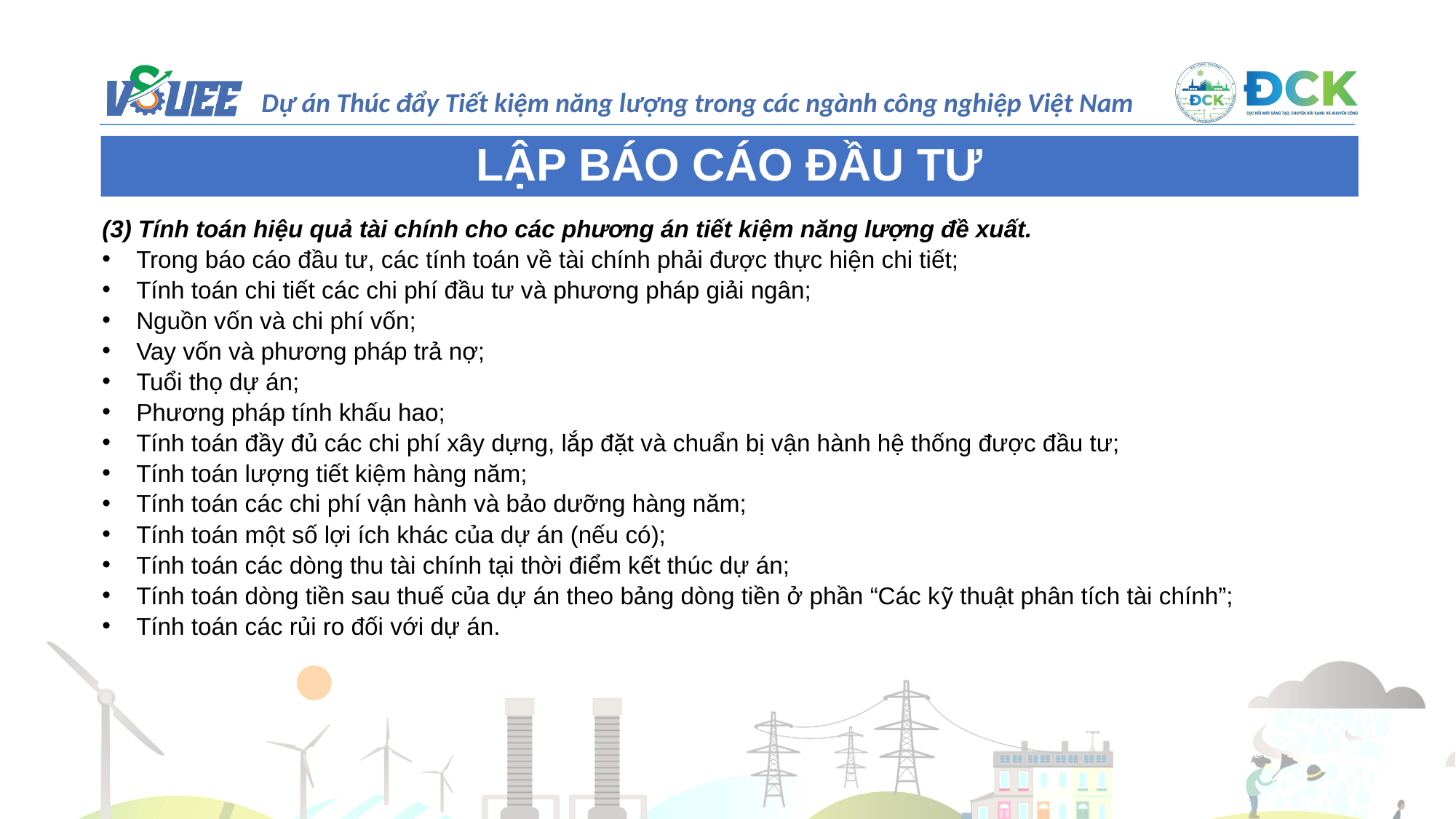

LẬP BÁO CÁO ĐẦU TƯ
(3) Tính toán hiệu quả tài chính cho các phương án tiết kiệm năng lượng đề xuất.
Trong báo cáo đầu tư, các tính toán về tài chính phải được thực hiện chi tiết;
Tính toán chi tiết các chi phí đầu tư và phương pháp giải ngân;
Nguồn vốn và chi phí vốn;
Vay vốn và phương pháp trả nợ;
Tuổi thọ dự án;
Phương pháp tính khấu hao;
Tính toán đầy đủ các chi phí xây dựng, lắp đặt và chuẩn bị vận hành hệ thống được đầu tư;
Tính toán lượng tiết kiệm hàng năm;
Tính toán các chi phí vận hành và bảo dưỡng hàng năm;
Tính toán một số lợi ích khác của dự án (nếu có);
Tính toán các dòng thu tài chính tại thời điểm kết thúc dự án;
Tính toán dòng tiền sau thuế của dự án theo bảng dòng tiền ở phần “Các kỹ thuật phân tích tài chính”;
Tính toán các rủi ro đối với dự án.